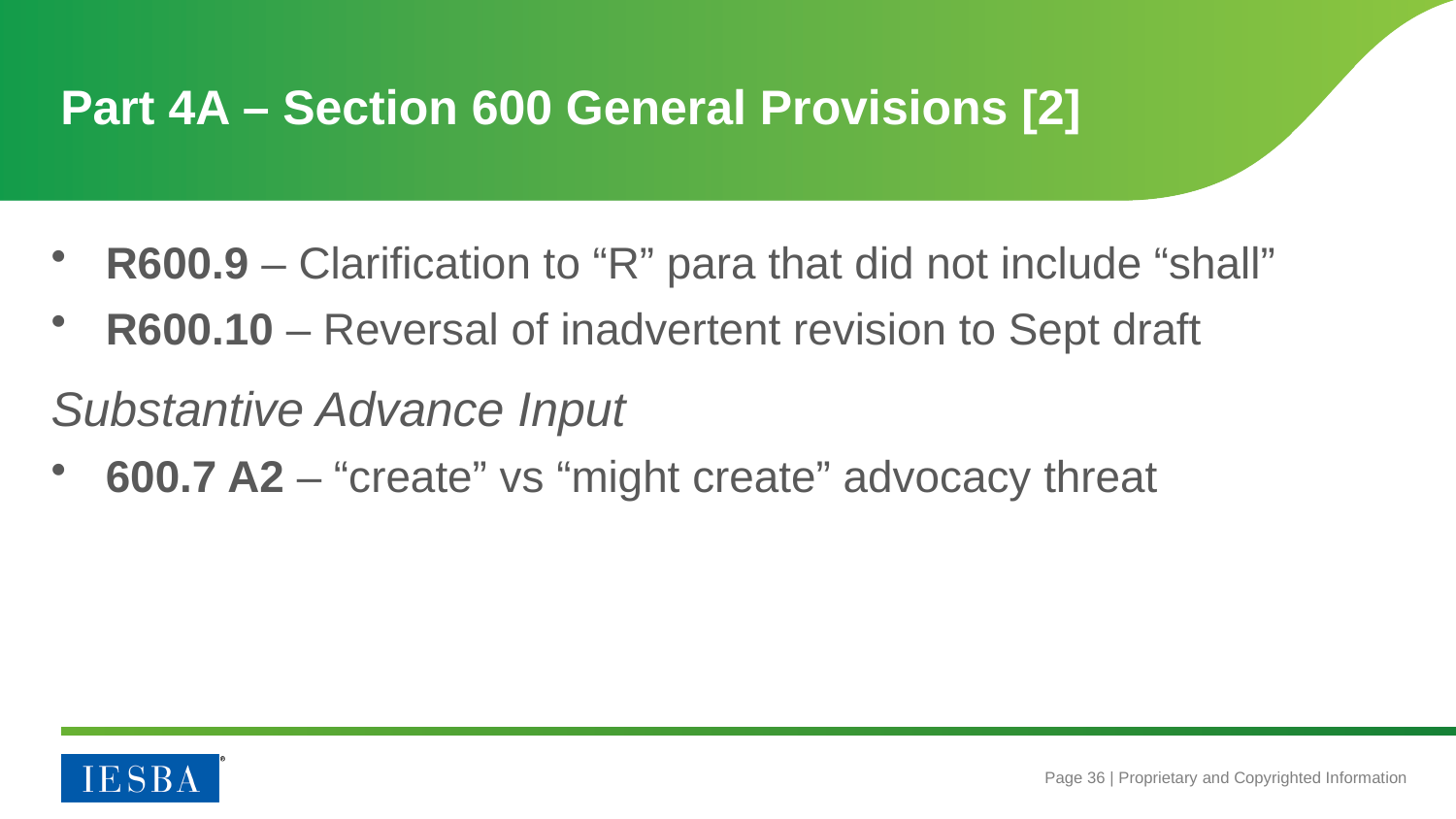

# Part 4A – Section 600 General Provisions [2]
R600.9 – Clarification to “R” para that did not include “shall”
R600.10 – Reversal of inadvertent revision to Sept draft
Substantive Advance Input
600.7 A2 – “create” vs “might create” advocacy threat